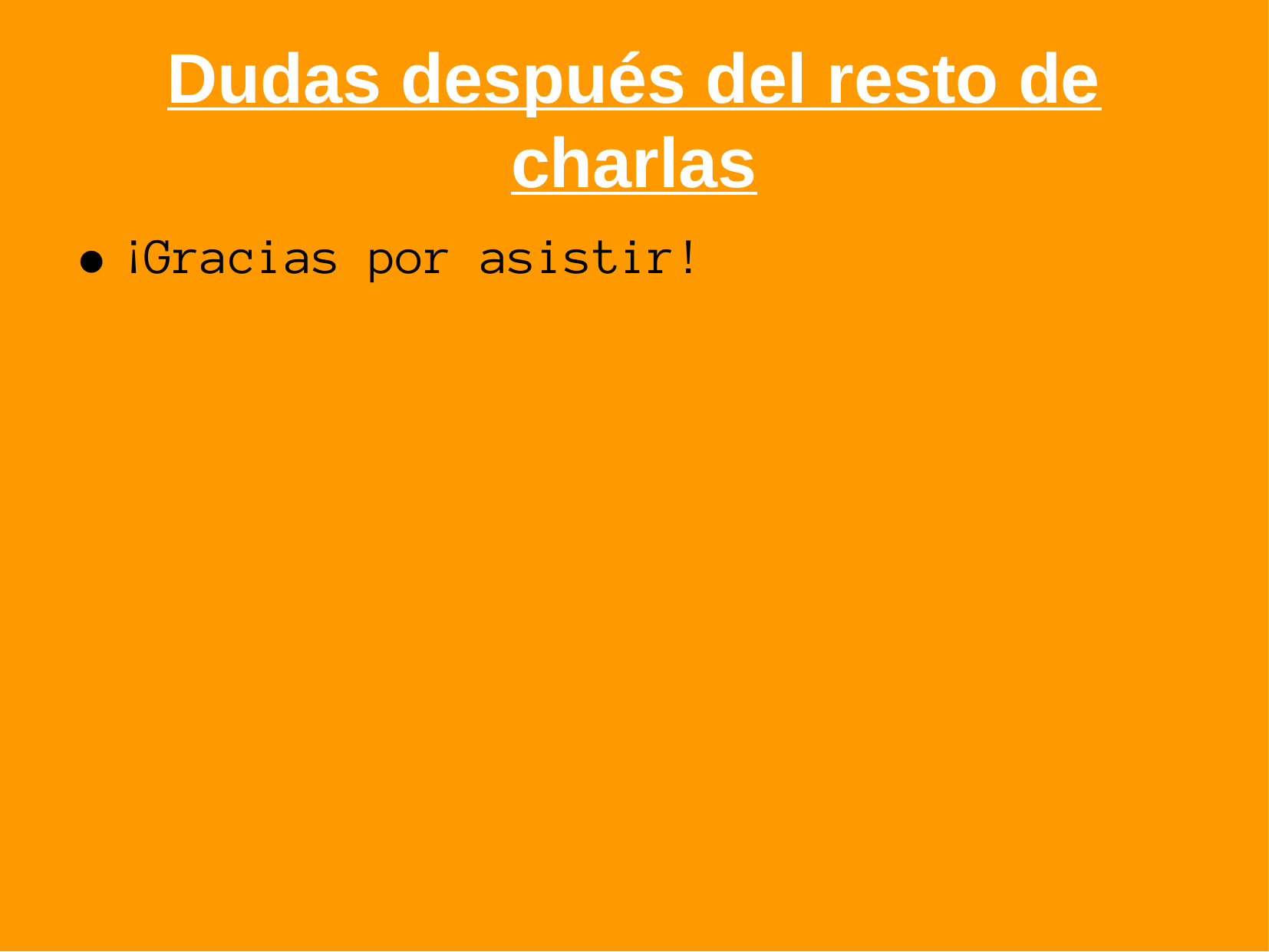

Dudas después del resto de charlas
¡Gracias por asistir!